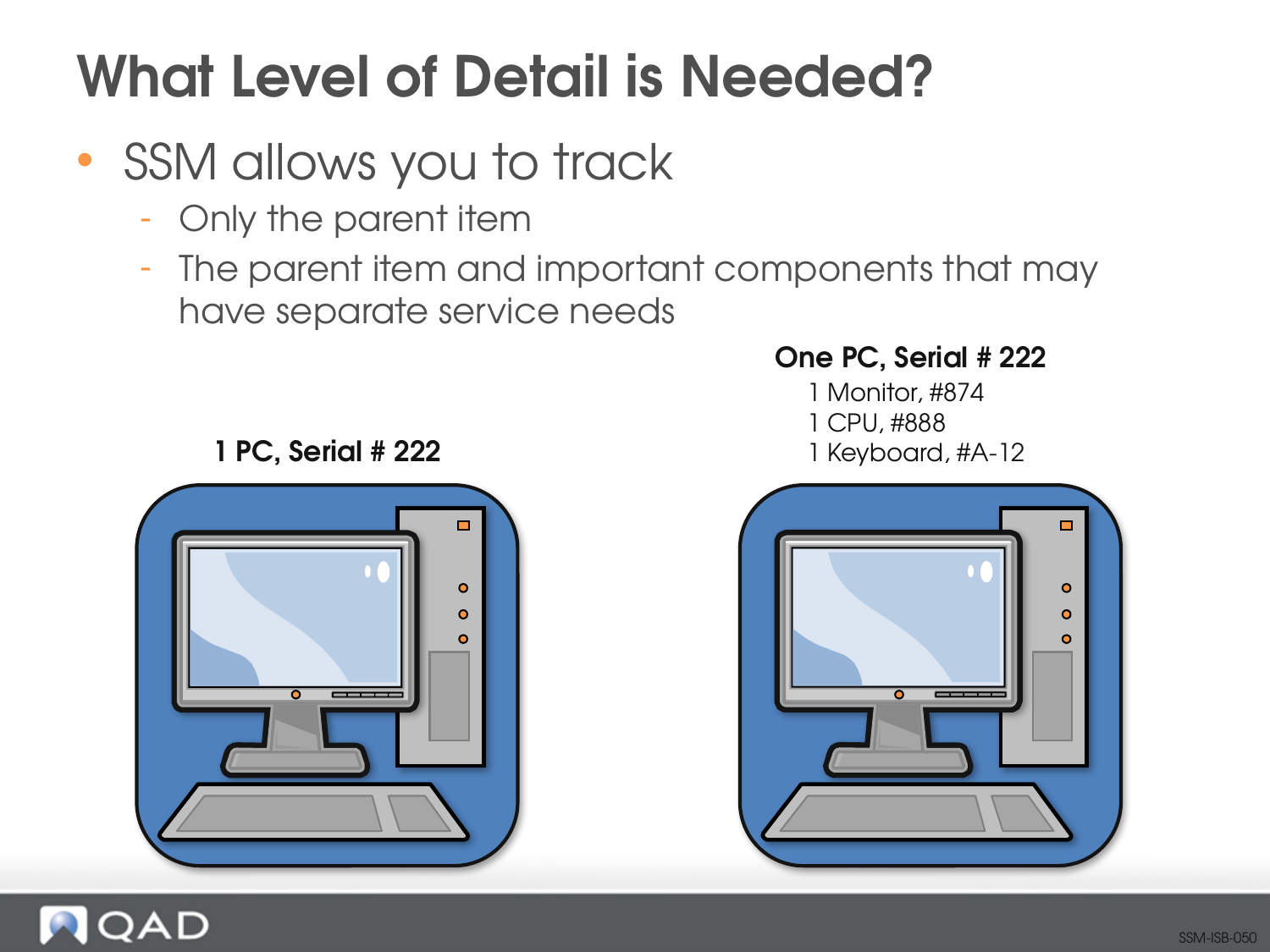

# What Level of Detail is Needed?
SSM allows you to track
Only the parent item
The parent item and important components that may have separate service needs
One PC, Serial # 222
	1 Monitor, #874
	1 CPU, #888
	1 Keyboard, #A-12
1 PC, Serial # 222

SSM-ISB-050